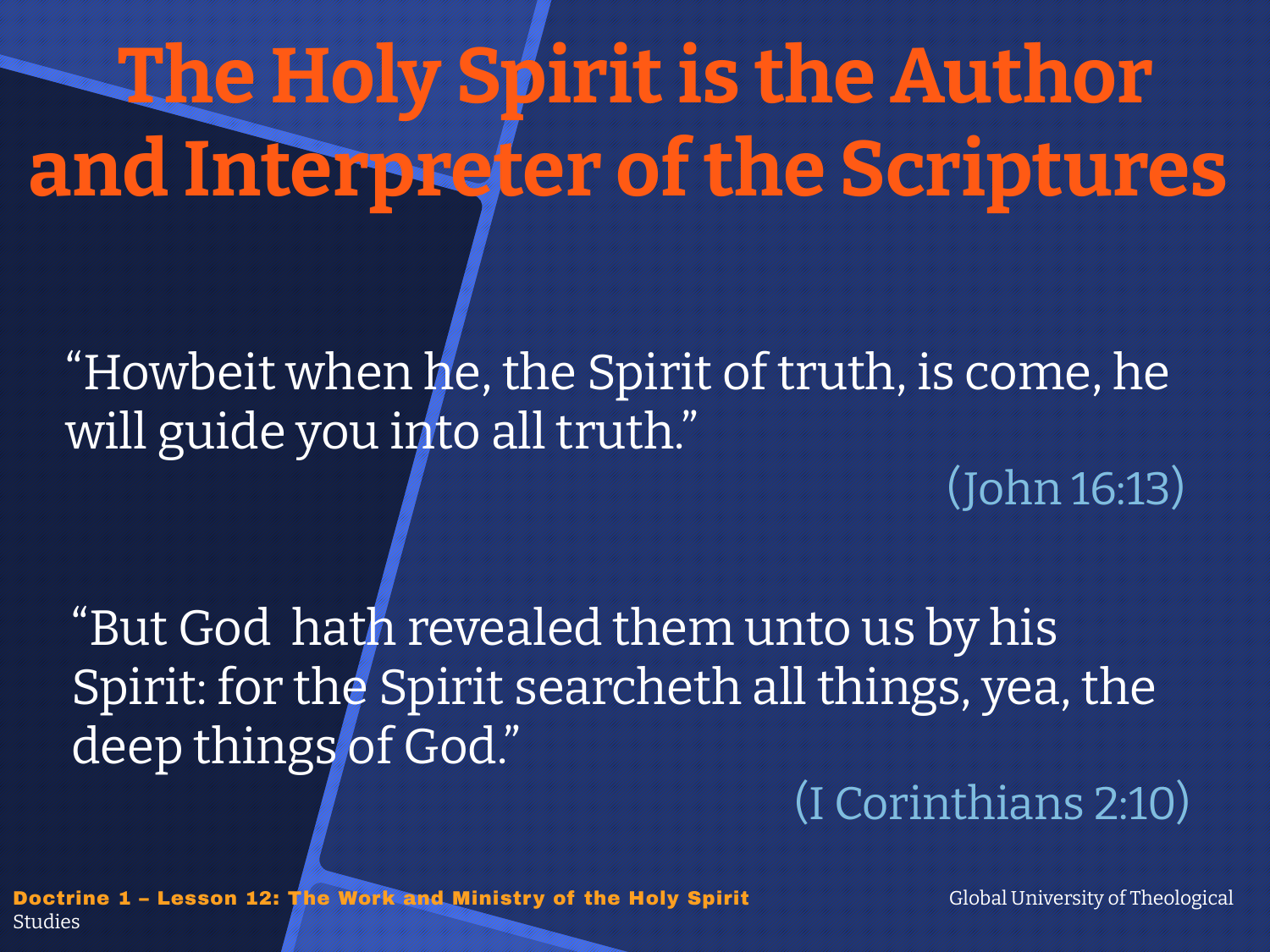

The Holy Spirit is the Author
and Interpreter of the Scriptures
“Howbeit when he, the Spirit of truth, is come, he will guide you into all truth.”
  (John 16:13)
“But God  hath revealed them unto us by his Spirit: for the Spirit searcheth all things, yea, the deep things of God.”
(I Corinthians 2:10)
Doctrine 1 – Lesson 12: The Work and Ministry of the Holy Spirit		      Global University of Theological Studies